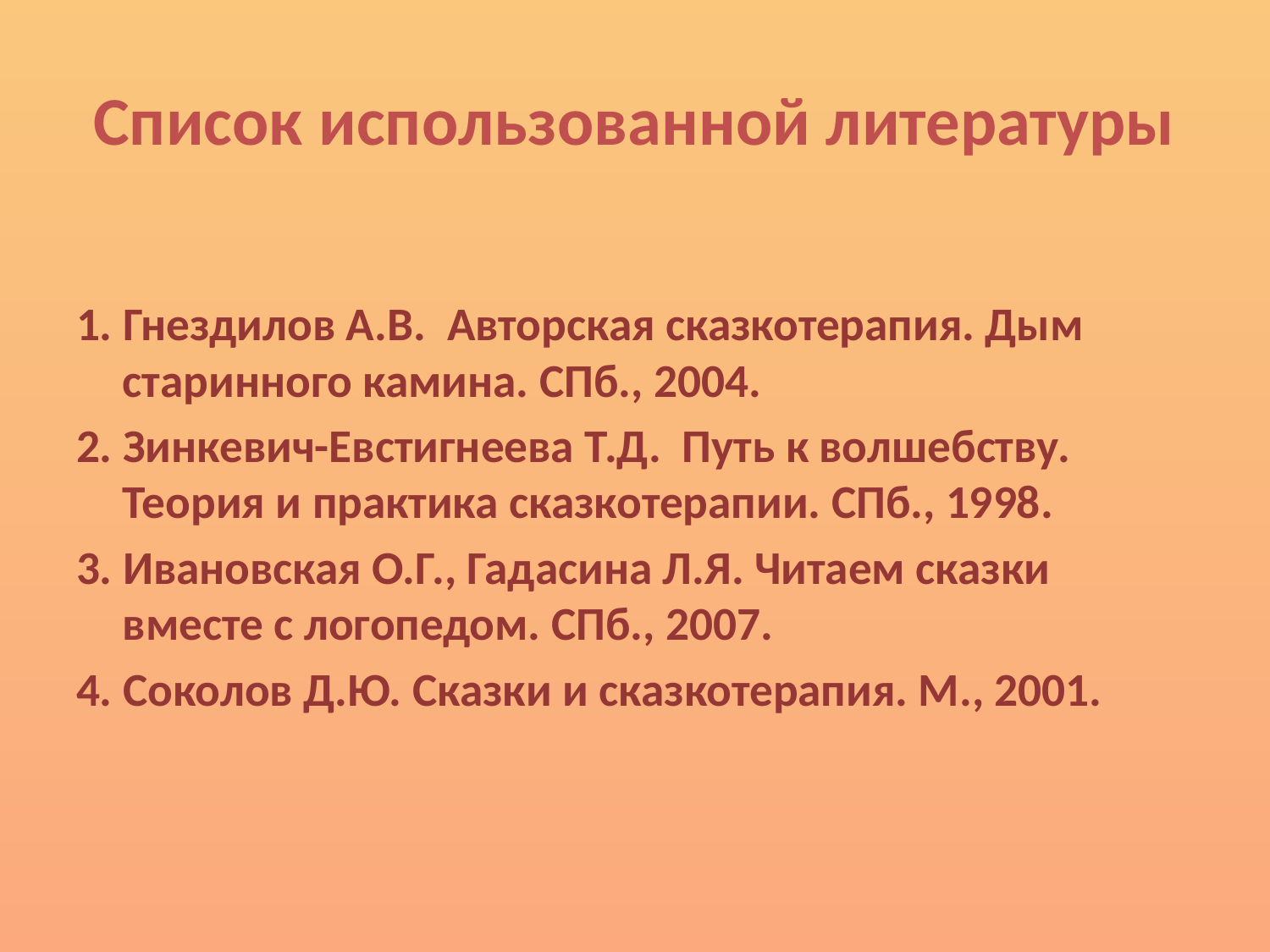

# Список использованной литературы

1. Гнездилов А.В.  Авторская сказкотерапия. Дым старинного камина. СПб., 2004.
2. Зинкевич-Евстигнеева Т.Д.  Путь к волшебству. Теория и практика сказкотерапии. СПб., 1998.
3. Ивановская О.Г., Гадасина Л.Я. Читаем сказки вместе с логопедом. СПб., 2007.
4. Соколов Д.Ю. Сказки и сказкотерапия. М., 2001.